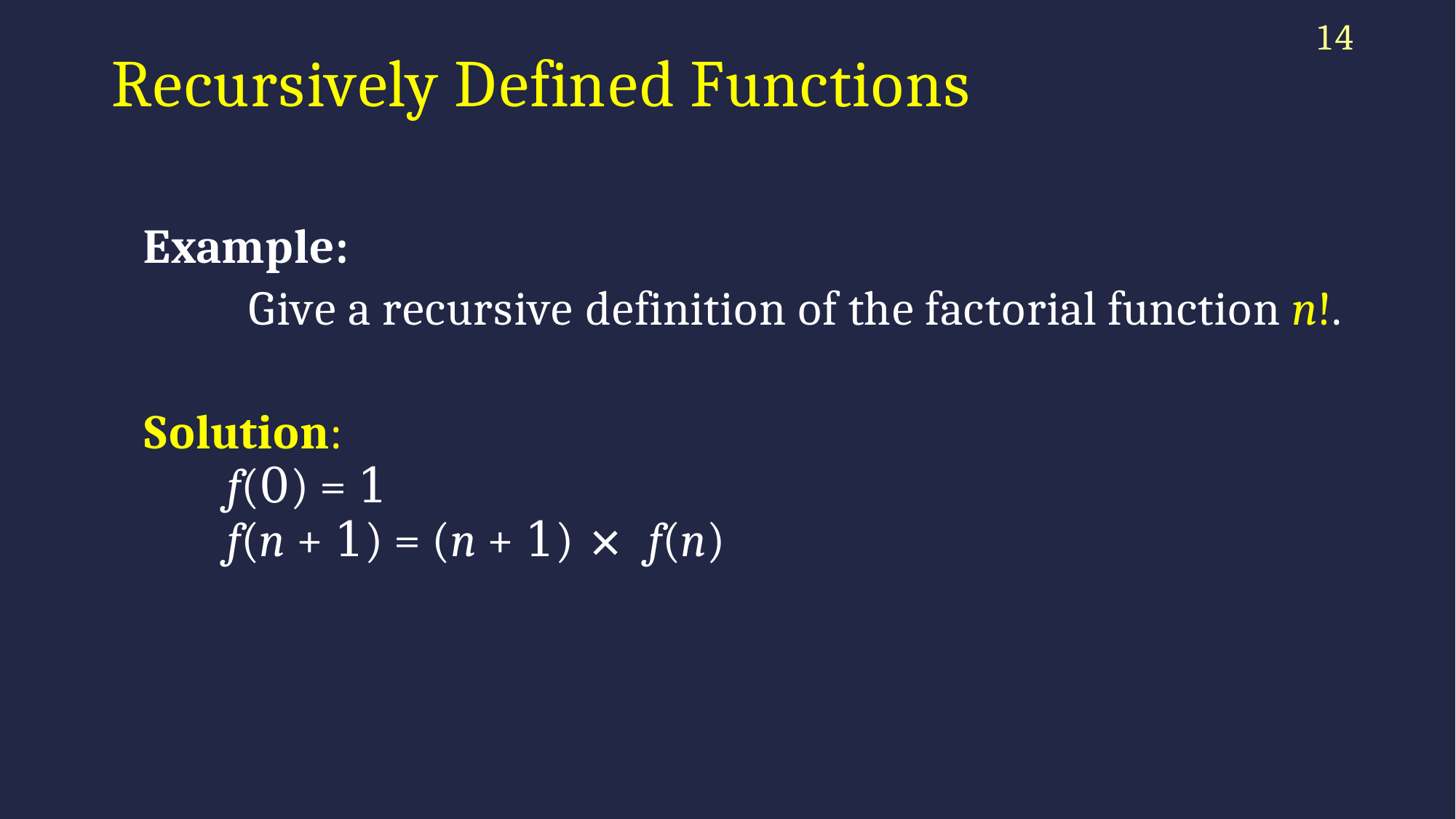

14
# Recursively Defined Functions

   Example:
		Give a recursive definition of the factorial function n!.

   Solution:
	f(0) = 1
	f(n + 1) = (n + 1) ×  f(n)